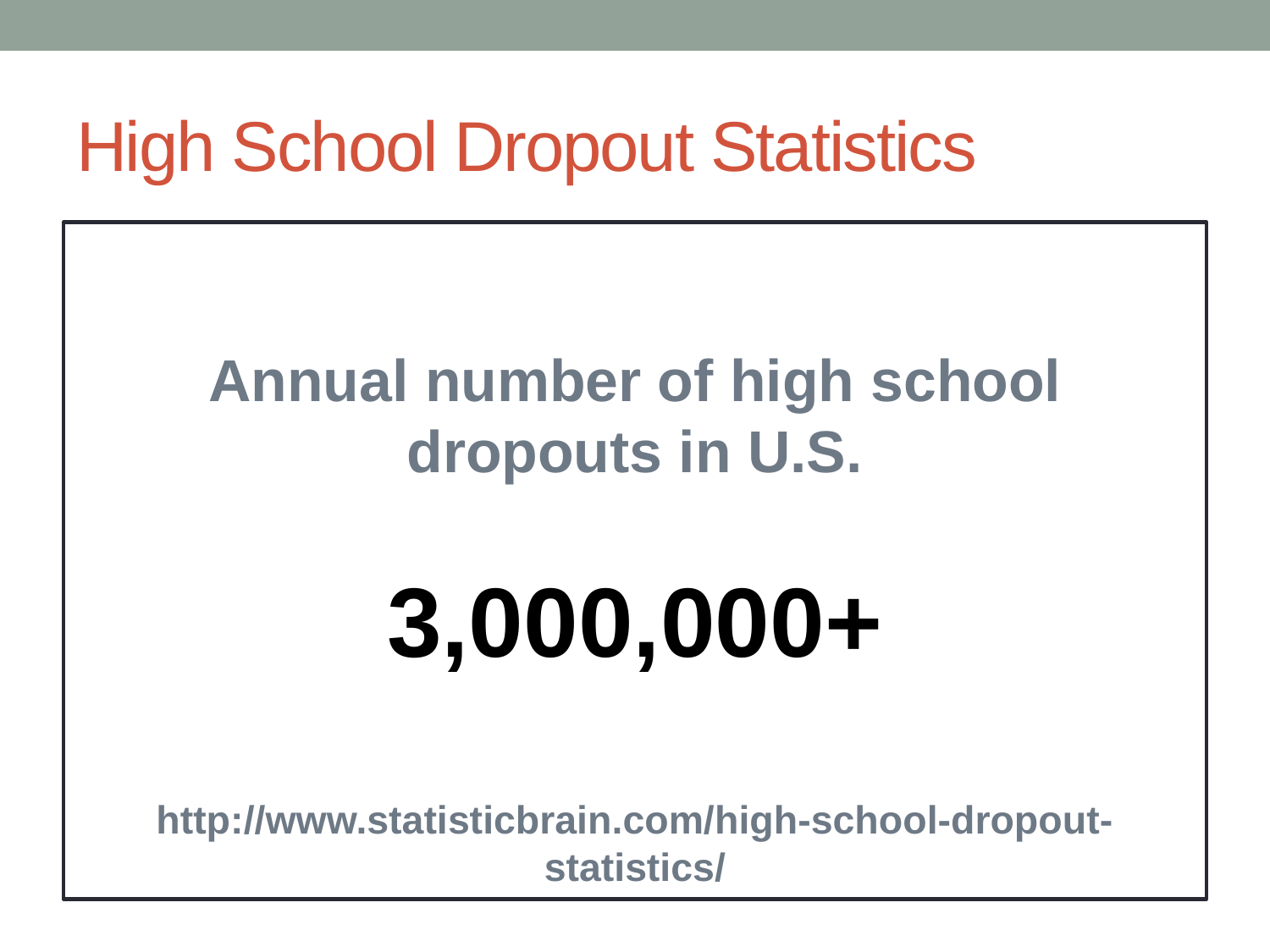

# High School Dropout Statistics

Annual number of high school dropouts in U.S.

3,000,000+

http://www.statisticbrain.com/high-school-dropout-statistics/